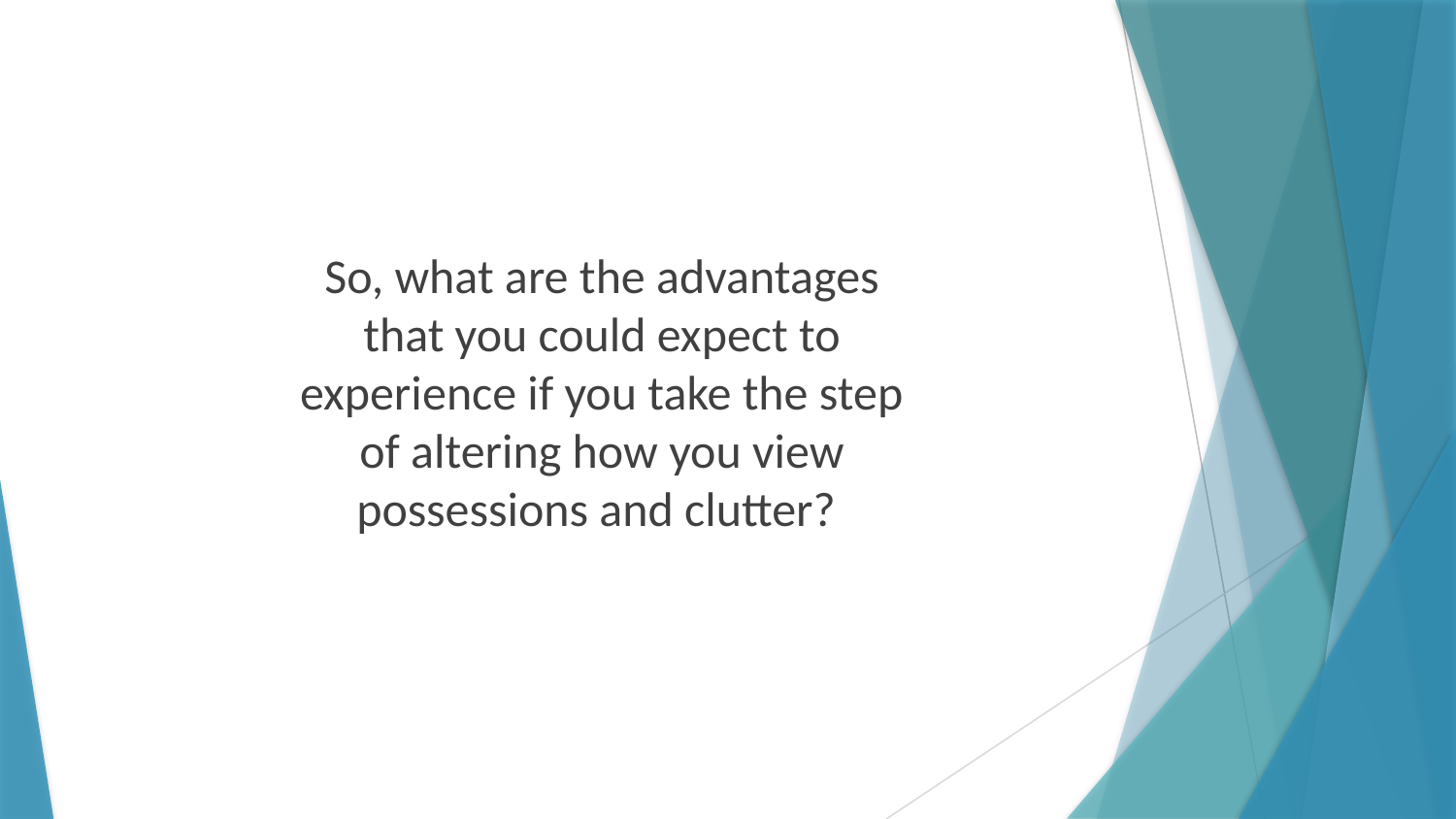

So, what are the advantages that you could expect to experience if you take the step of altering how you view possessions and clutter?